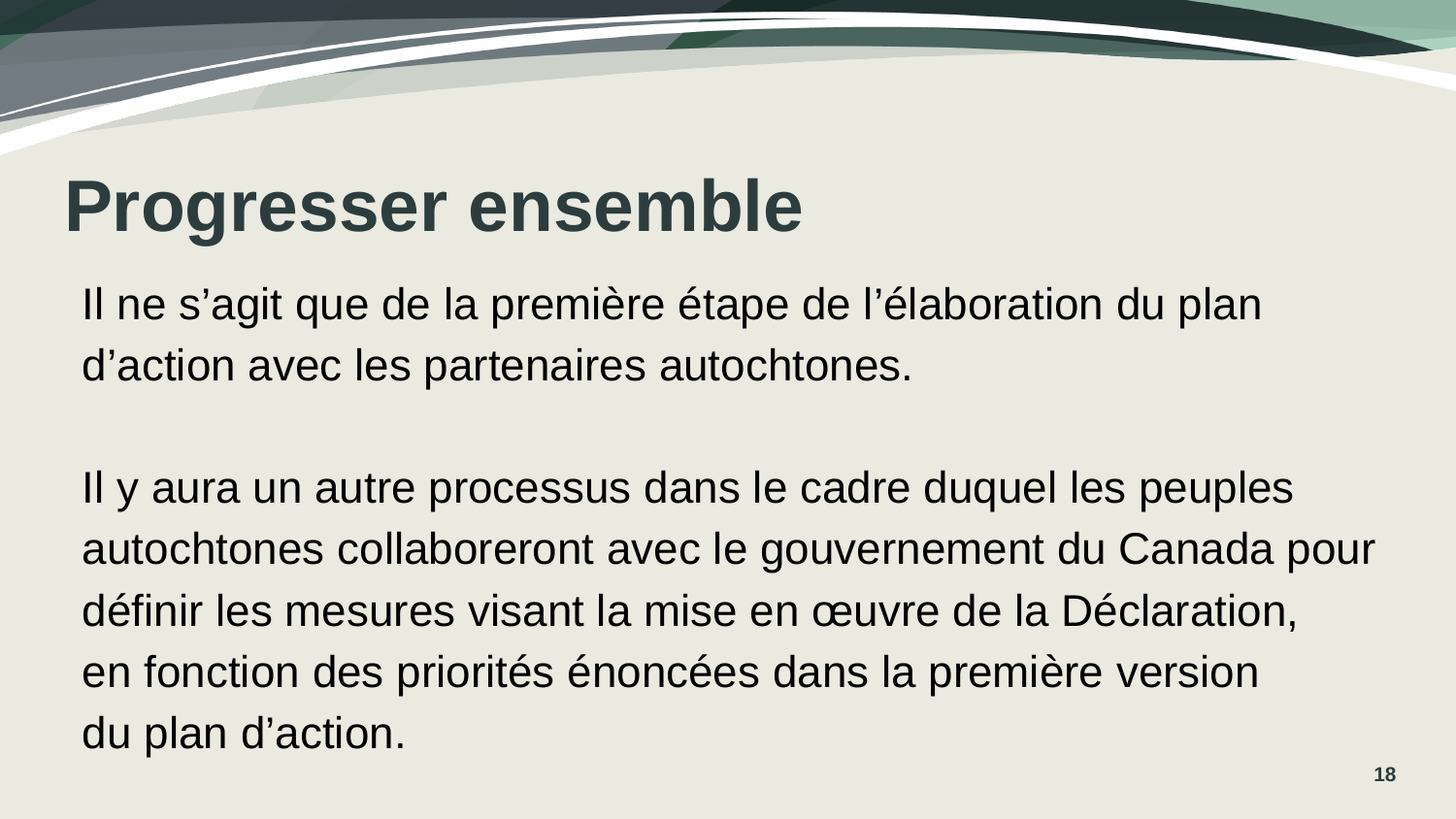

# Progresser ensemble
Il ne s’agit que de la première étape de l’élaboration du plan d’action avec les partenaires autochtones.

Il y aura un autre processus dans le cadre duquel les peuples autochtones collaboreront avec le gouvernement du Canada pour définir les mesures visant la mise en œuvre de la Déclaration,
en fonction des priorités énoncées dans la première version
du plan d’action.
18